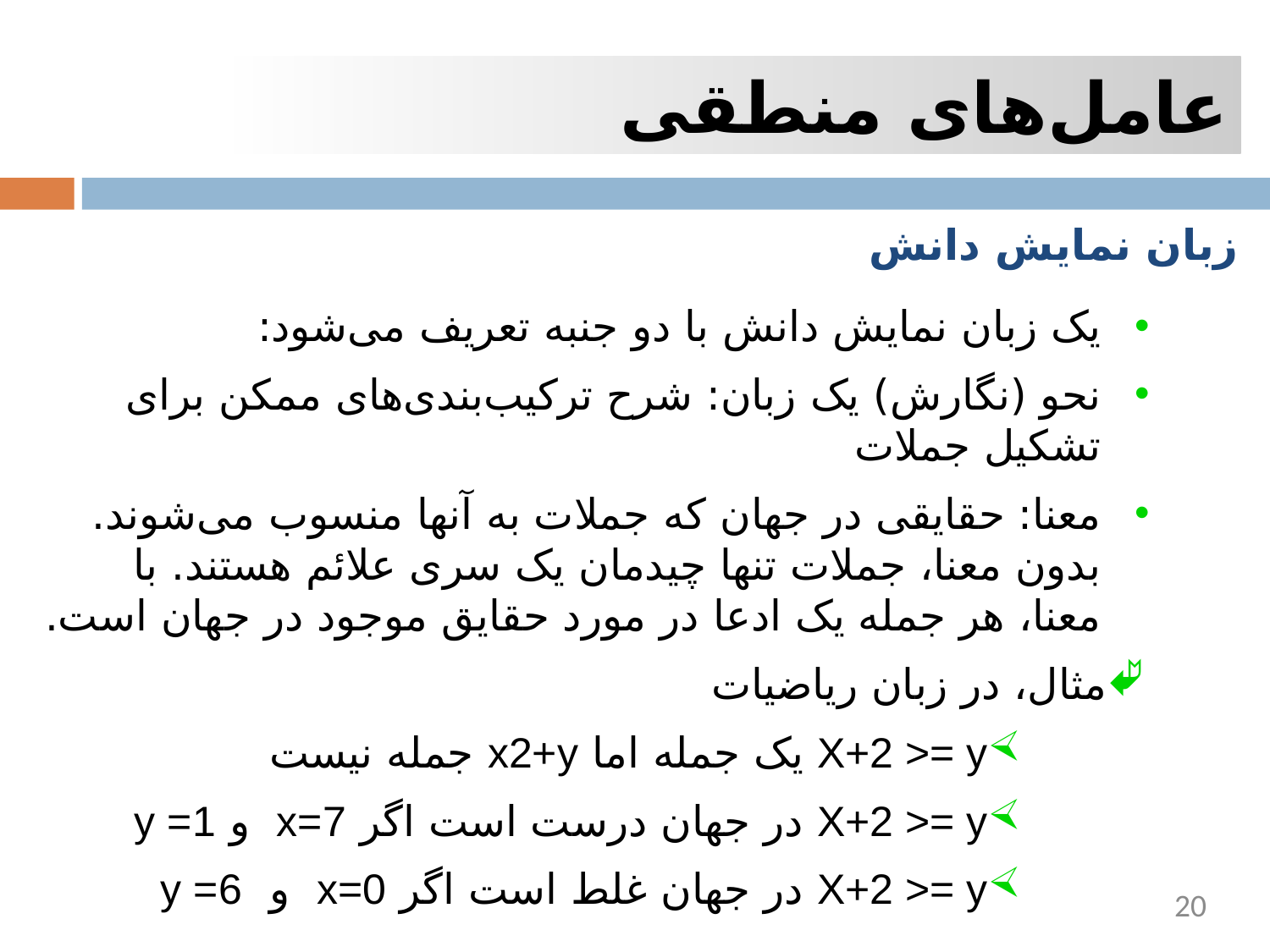

عامل‌های منطقی
زبان نمایش دانش
یک زبان نمایش دانش با دو جنبه تعریف می‌شود:
نحو (نگارش) یک زبان: شرح ترکیب‌بندی‌های ممکن برای تشکیل جملات
معنا: حقایقی در جهان که جملات به آنها منسوب می‌شوند. بدون معنا، جملات تنها چیدمان یک سری علائم هستند. با معنا، هر جمله یک ادعا در مورد حقایق موجود در جهان است.
مثال، در زبان رياضيات
X+2 >= y يک جمله اما x2+y جمله نيست
X+2 >= y در جهان درست است اگر x=7  و y =1
X+2 >= y در جهان غلط است اگر x=0  و  y =6

20